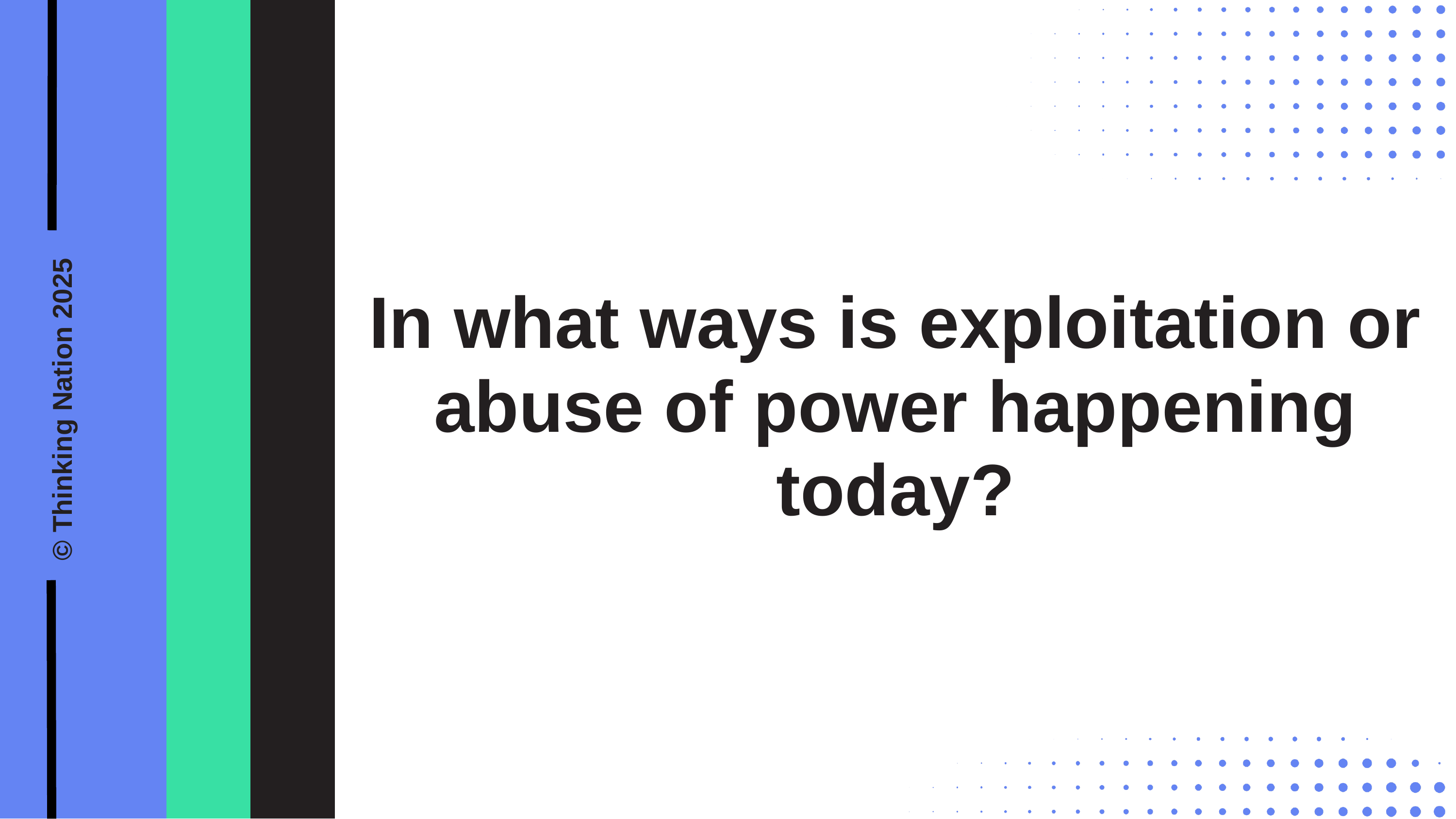

In what ways is exploitation or abuse of power happening today?
© Thinking Nation 2025